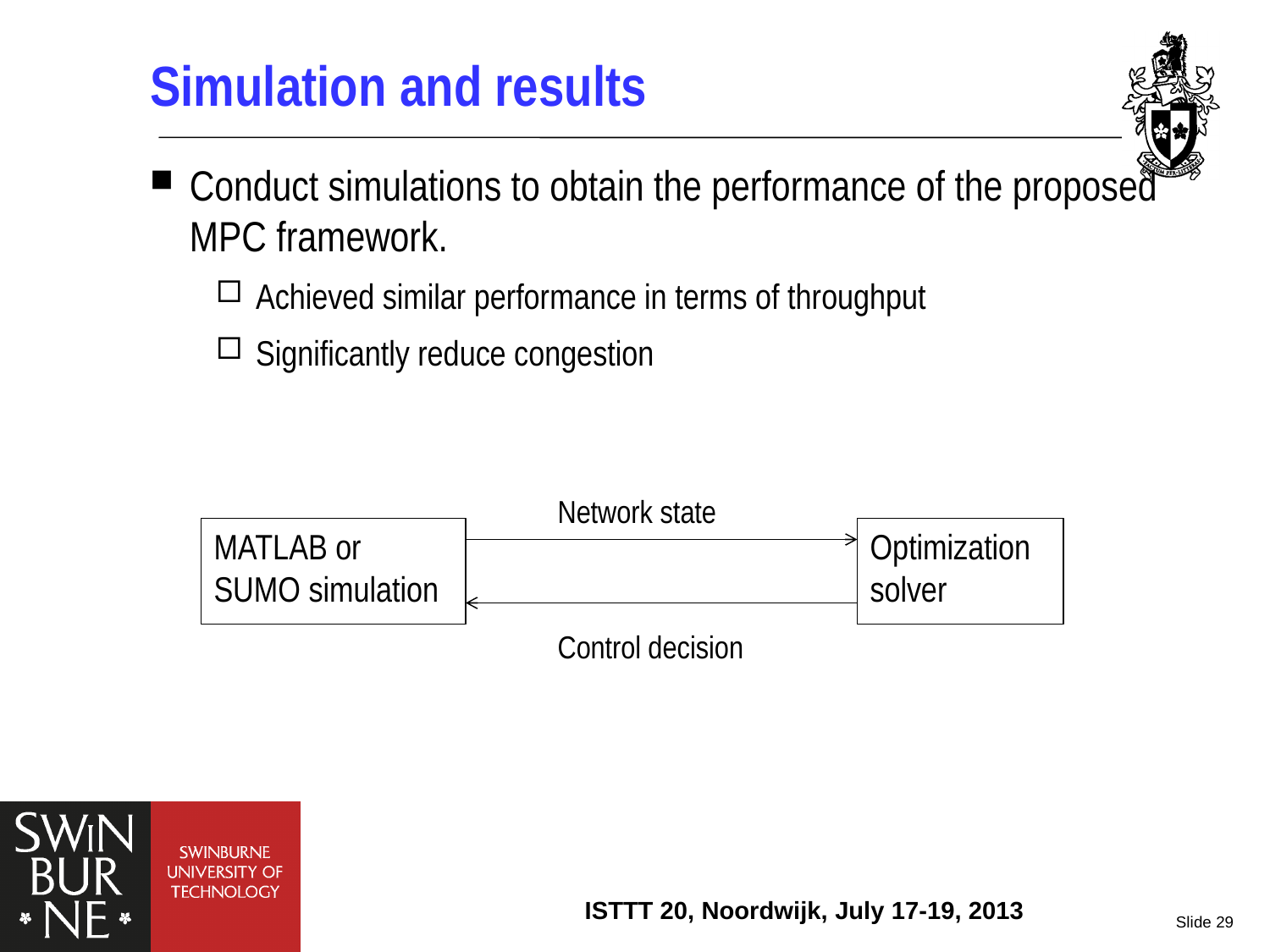

# Simulation and results
Conduct simulations to obtain the performance of the proposed MPC framework.
Achieved similar performance in terms of throughput
Significantly reduce congestion

Network state
MATLAB or SUMO simulation
Optimization solver
Control decision
ISTTT 20, Noordwijk, July 17-19, 2013